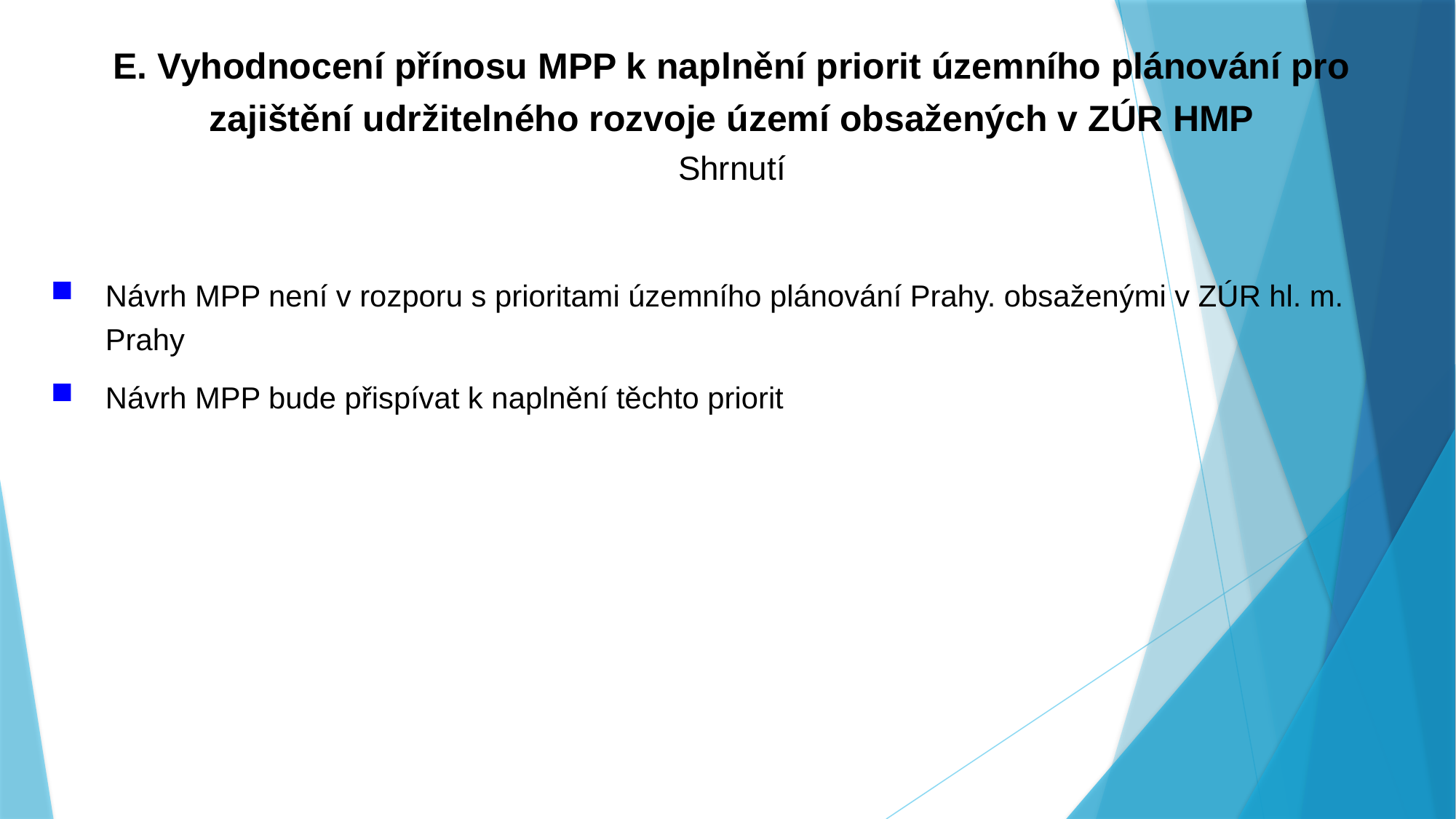

# E. Vyhodnocení přínosu MPP k naplnění priorit územního plánování pro zajištění udržitelného rozvoje území obsažených v ZÚR HMP Shrnutí
Návrh MPP není v rozporu s prioritami územního plánování Prahy. obsaženými v ZÚR hl. m. Prahy
Návrh MPP bude přispívat k naplnění těchto priorit